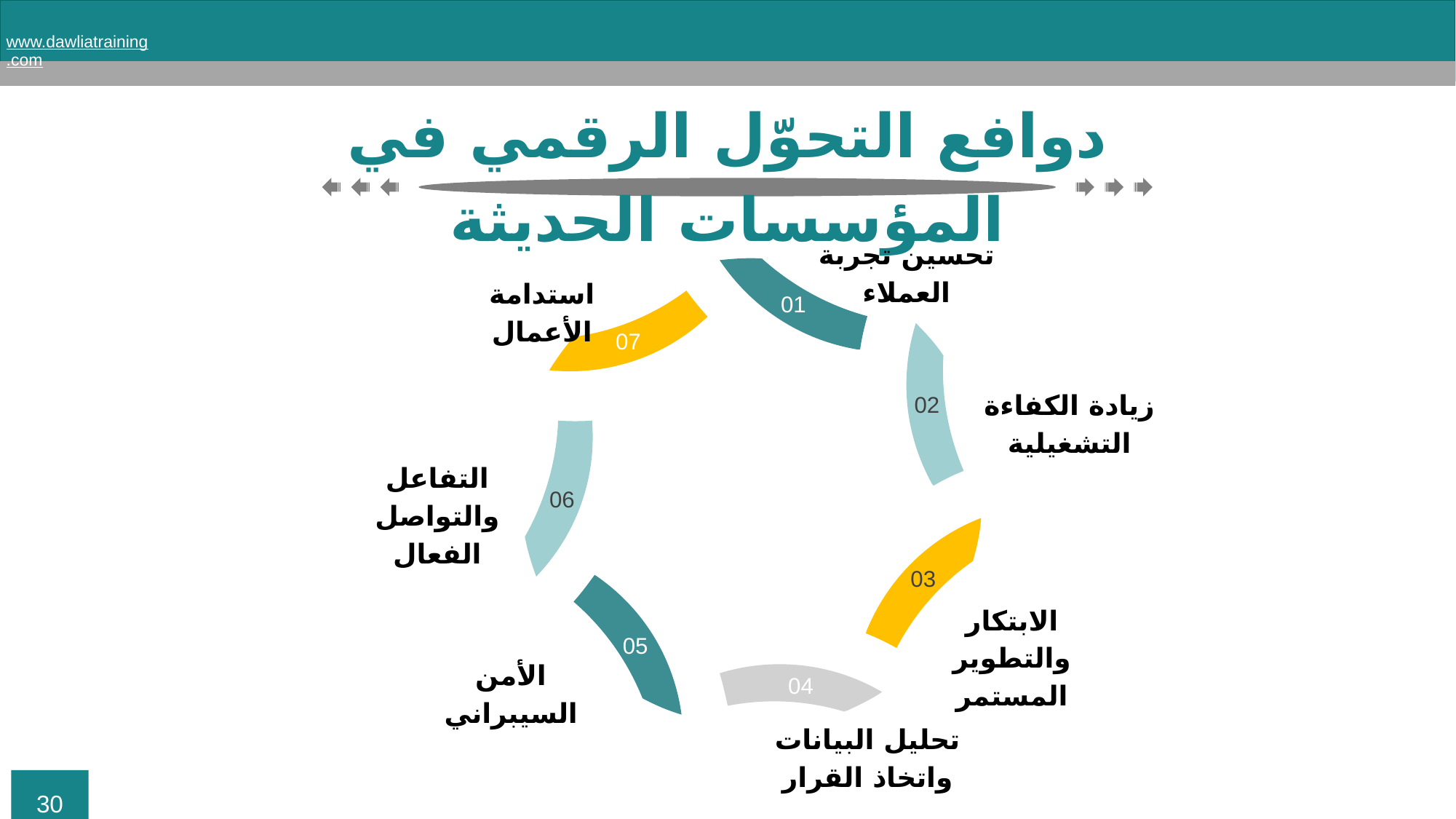

www.dawliatraining.com
دوافع التحوّل الرقمي في المؤسسات الحديثة

تحسين تجربة العملاء
01
استدامة الأعمال
07
02
زيادة الكفاءة التشغيلية
06
التفاعل والتواصل الفعال
03
الابتكار والتطوير المستمر
05
الأمن السيبراني
04
تحليل البيانات واتخاذ القرار